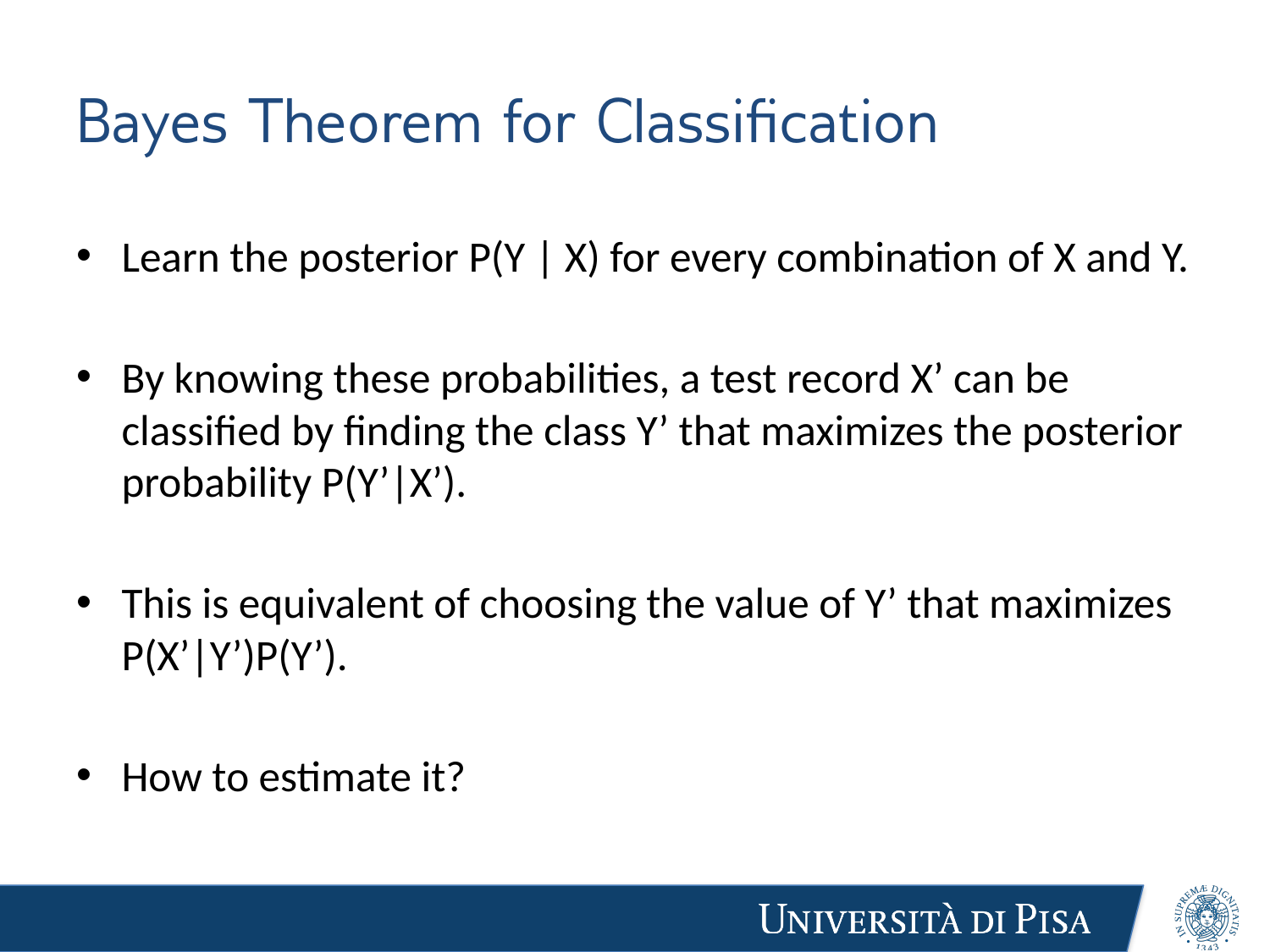

# Bayes Theorem for Classification
Learn the posterior P(Y | X) for every combination of X and Y.

By knowing these probabilities, a test record X’ can be classified by finding the class Y’ that maximizes the posterior probability P(Y’|X’).

This is equivalent of choosing the value of Y’ that maximizes P(X’|Y’)P(Y’).

How to estimate it?